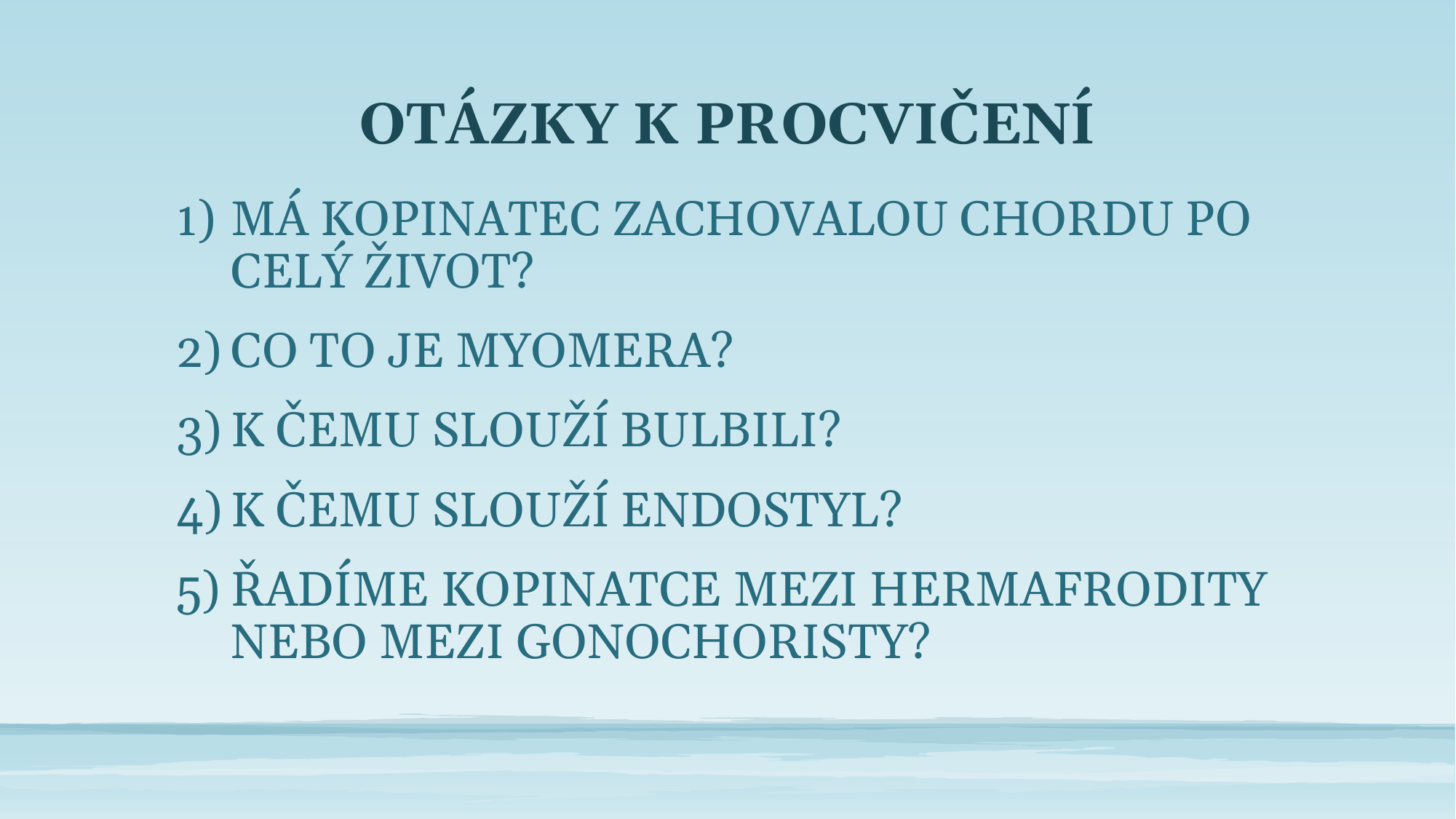

# OTÁZKY K PROCVIČENÍ
MÁ KOPINATEC ZACHOVALOU CHORDU PO CELÝ ŽIVOT?
CO TO JE MYOMERA?
K ČEMU SLOUŽÍ BULBILI?
K ČEMU SLOUŽÍ ENDOSTYL?
ŘADÍME KOPINATCE MEZI HERMAFRODITY NEBO MEZI GONOCHORISTY?